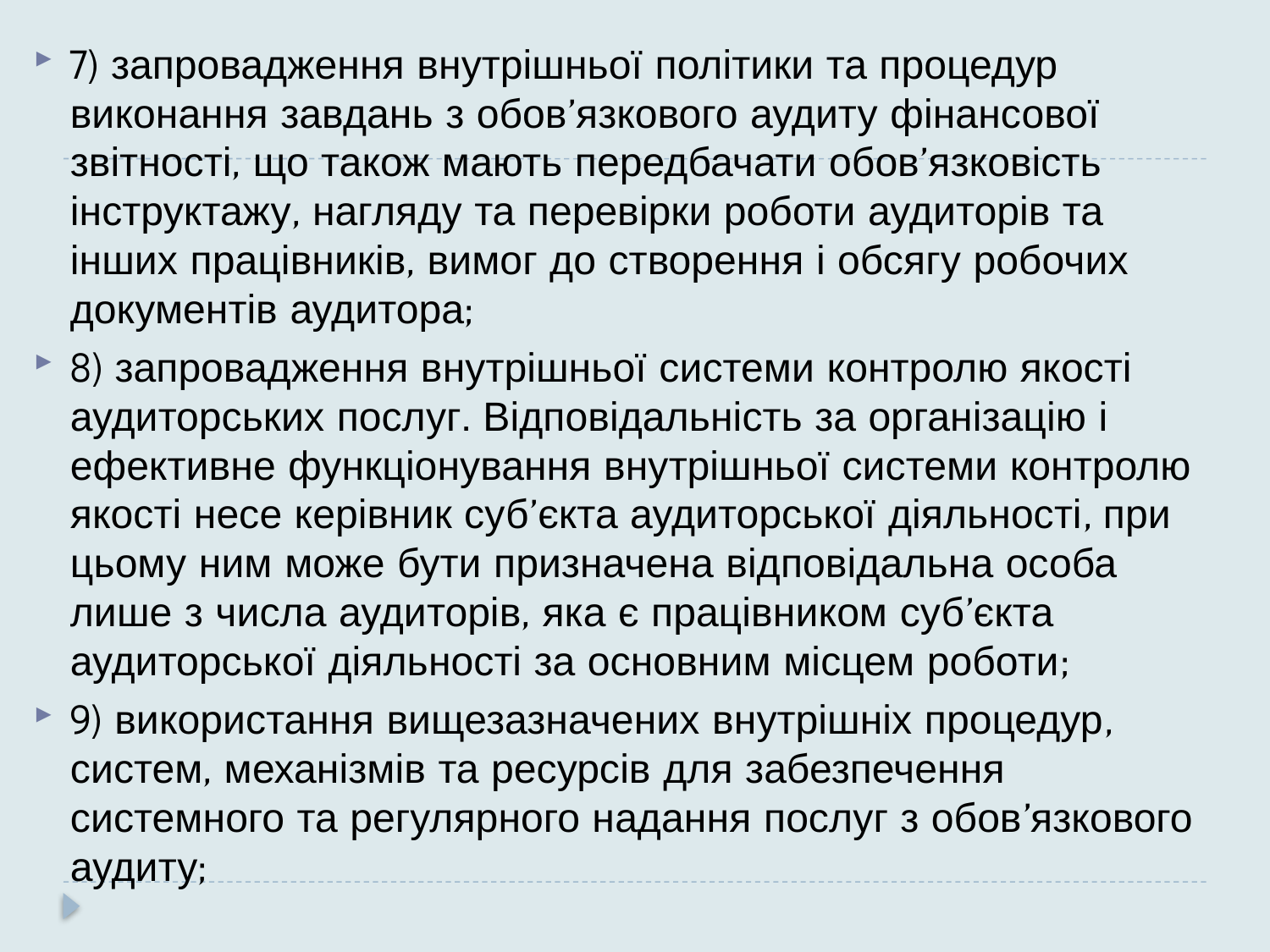

7) запровадження внутрішньої політики та процедур виконання завдань з обов’язкового аудиту фінансової звітності, що також мають передбачати обов’язковість інструктажу, нагляду та перевірки роботи аудиторів та інших працівників, вимог до створення і обсягу робочих документів аудитора;
8) запровадження внутрішньої системи контролю якості аудиторських послуг. Відповідальність за організацію і ефективне функціонування внутрішньої системи контролю якості несе керівник суб’єкта аудиторської діяльності, при цьому ним може бути призначена відповідальна особа лише з числа аудиторів, яка є працівником суб’єкта аудиторської діяльності за основним місцем роботи;
9) використання вищезазначених внутрішніх процедур, систем, механізмів та ресурсів для забезпечення системного та регулярного надання послуг з обов’язкового аудиту;